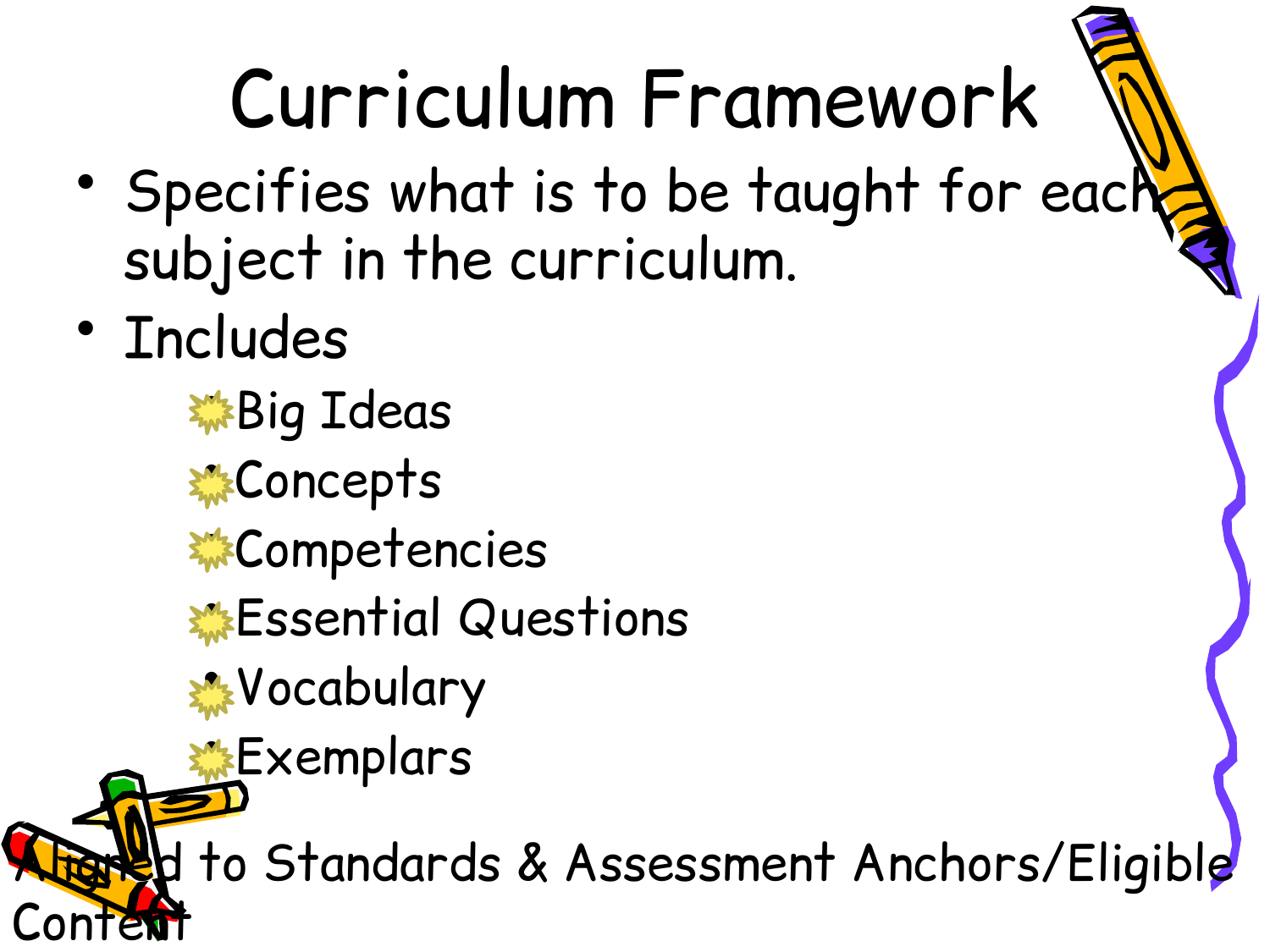

# Curriculum Framework
Specifies what is to be taught for each subject in the curriculum.
Includes
Big Ideas
Concepts
Competencies
Essential Questions
Vocabulary
Exemplars

Aligned to Standards & Assessment Anchors/Eligible Content